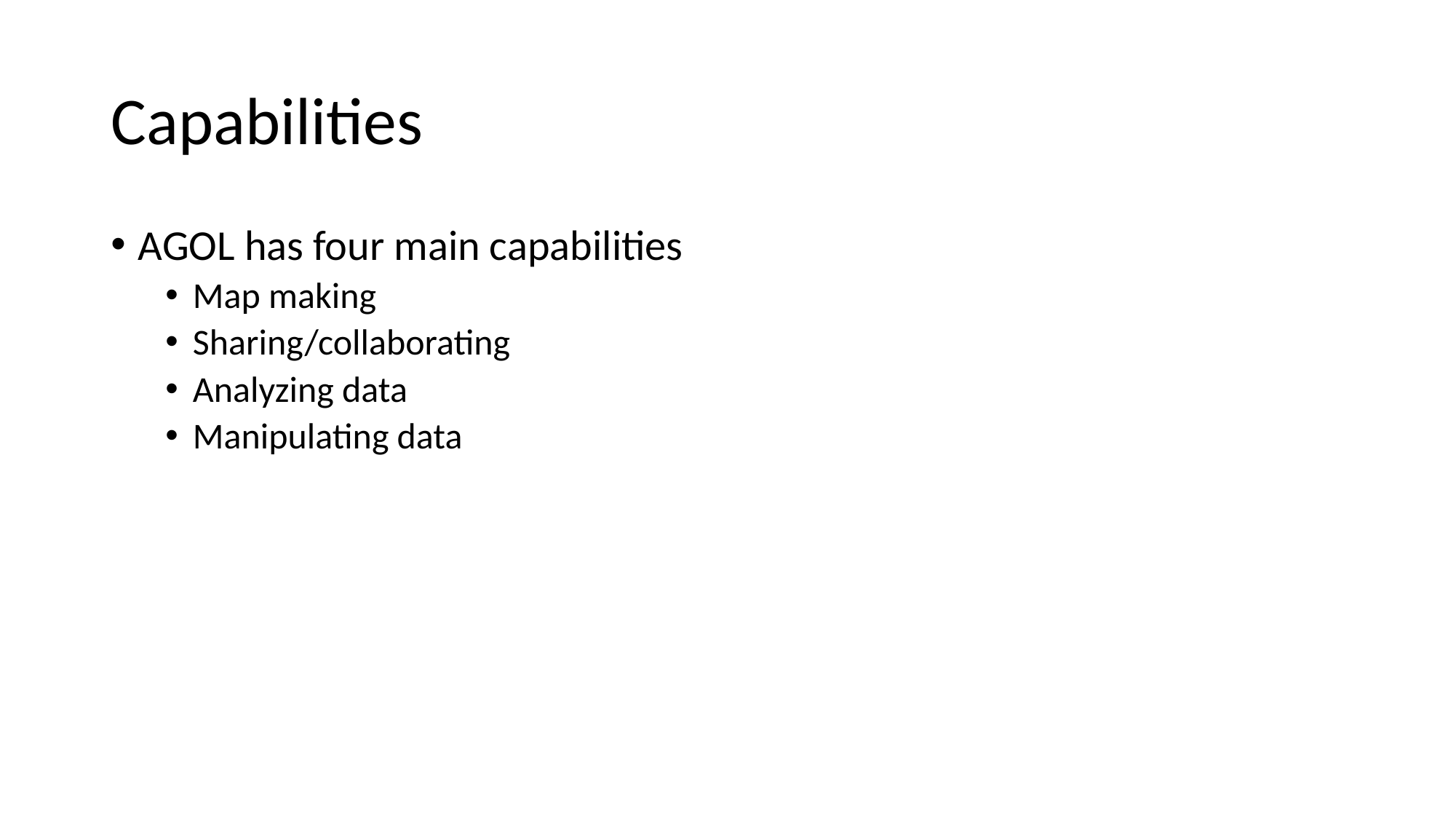

# Capabilities
AGOL has four main capabilities
Map making
Sharing/collaborating
Analyzing data
Manipulating data